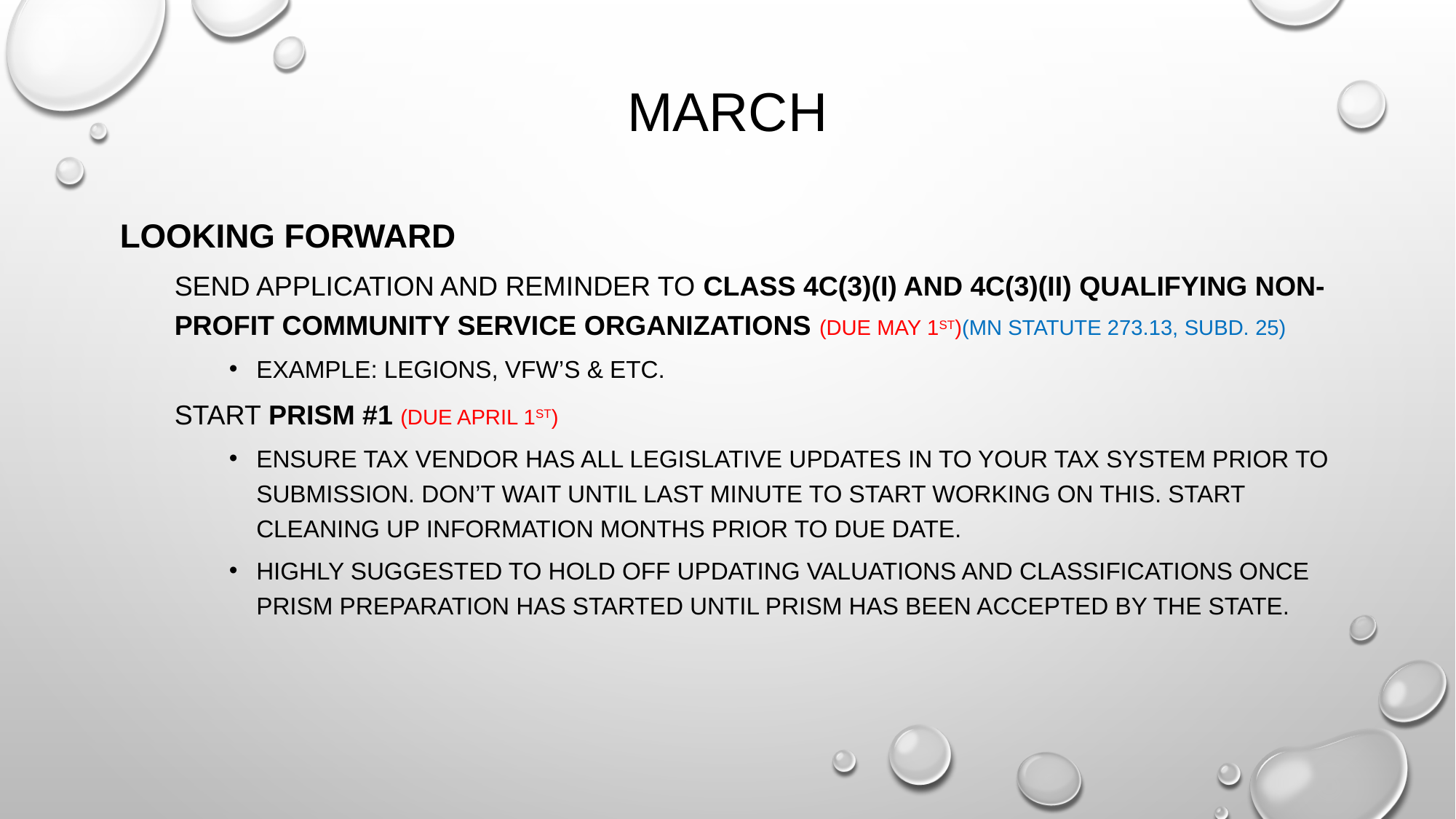

# March
Looking forward
Send application and reminder to Class 4c(3)(i) and 4c(3)(ii) qualifying non-profit community service organizations (due may 1st)(mn statute 273.13, subd. 25)
Example: legions, vfw’s & etc.
Start prism #1 (due april 1st)
Ensure tax vendor has all legislative updates in to your tax system prior to submission. Don’t wait until last minute to start working on this. Start cleaning up information months prior to due date.
Highly suggested to hold off updating valuations and classifications once prism preparation has started until prism has been accepted by the state.